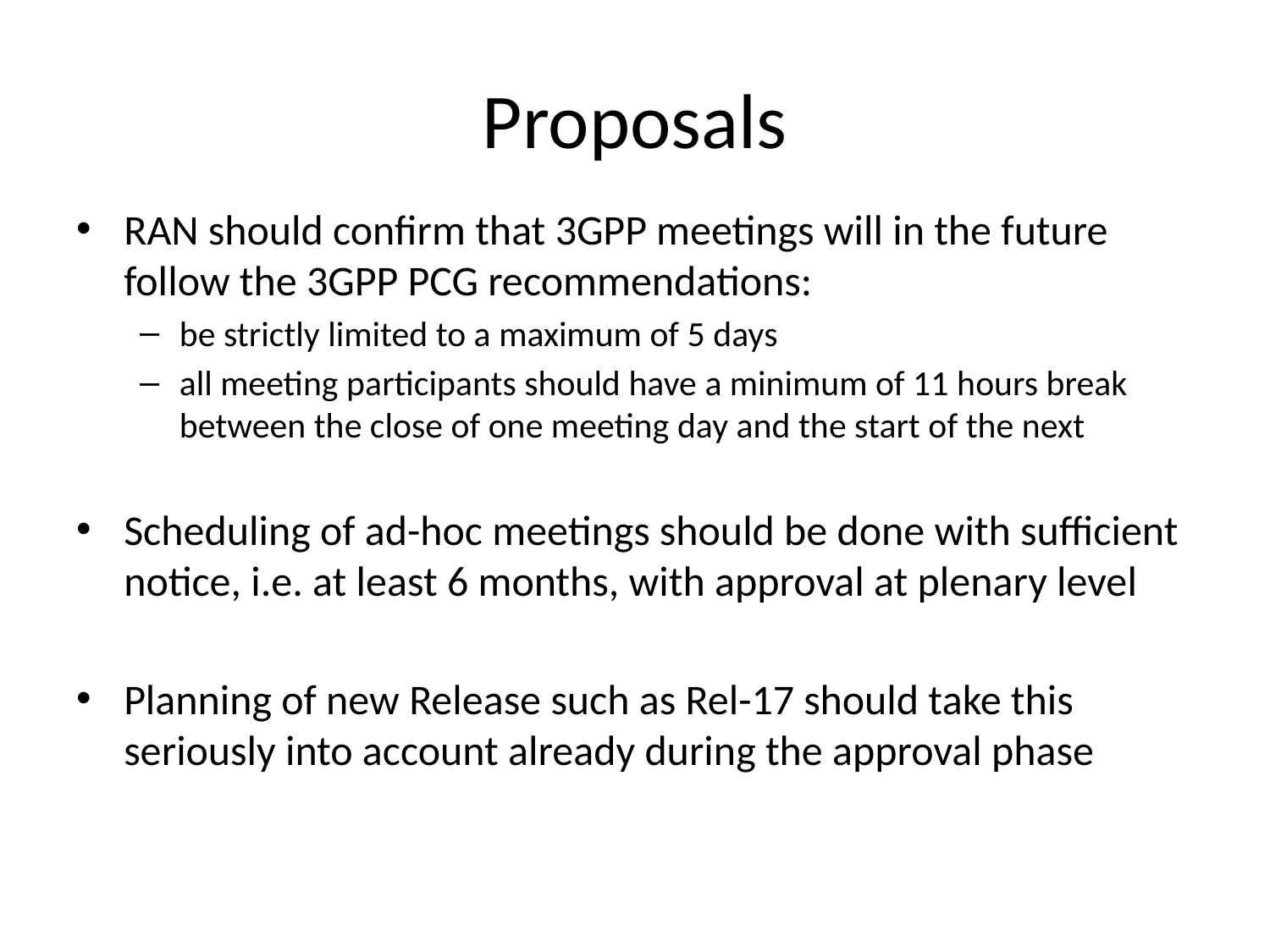

# Proposals
RAN should confirm that 3GPP meetings will in the future follow the 3GPP PCG recommendations:
be strictly limited to a maximum of 5 days
all meeting participants should have a minimum of 11 hours break between the close of one meeting day and the start of the next

Scheduling of ad-hoc meetings should be done with sufficient notice, i.e. at least 6 months, with approval at plenary level

Planning of new Release such as Rel-17 should take this seriously into account already during the approval phase